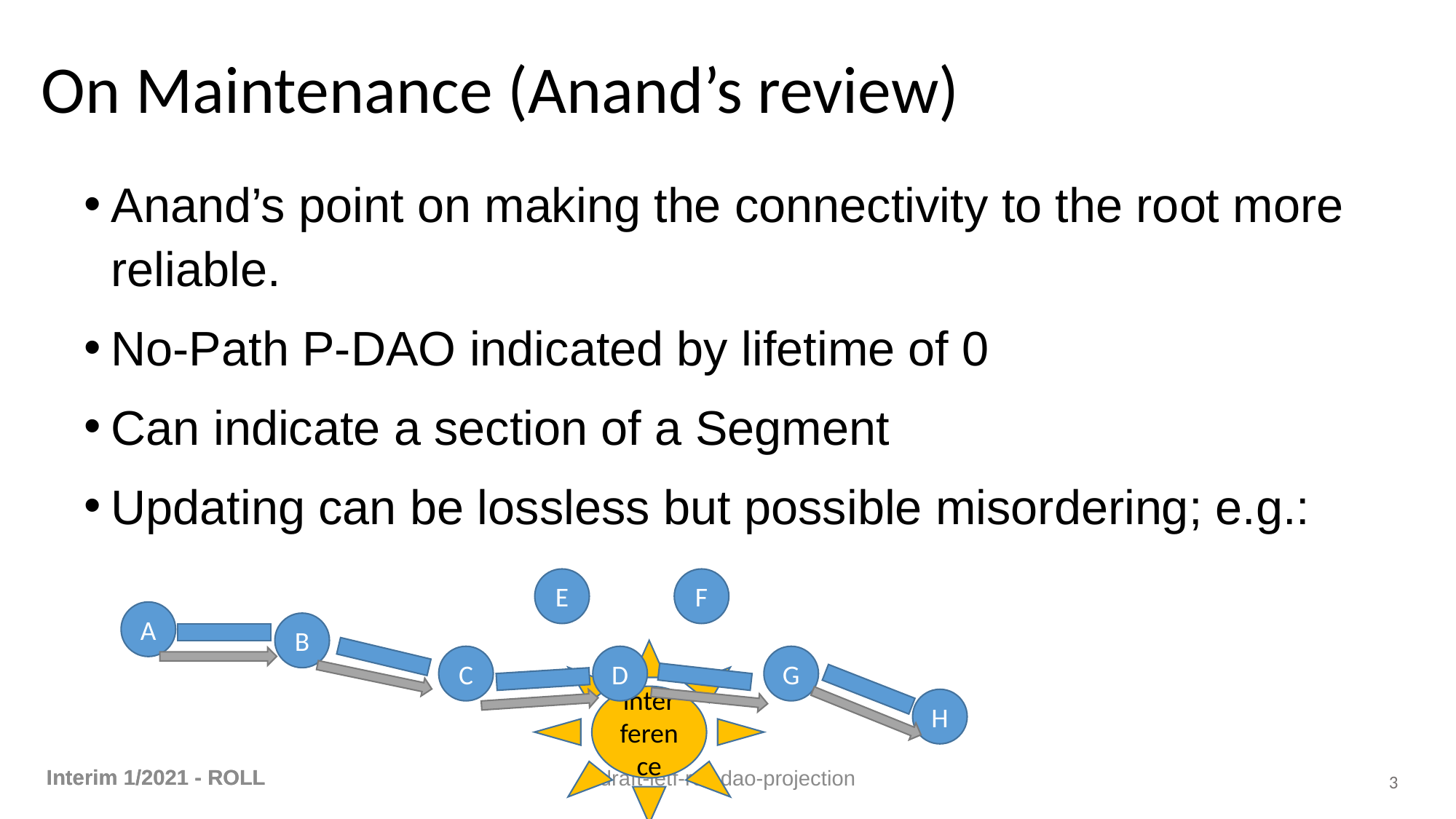

# On Maintenance (Anand’s review)
Anand’s point on making the connectivity to the root more reliable.
No-Path P-DAO indicated by lifetime of 0
Can indicate a section of a Segment
Updating can be lossless but possible misordering; e.g.:

E
F
A
B

interference
C
D
G

H

Interim 1/2021 - ROLL